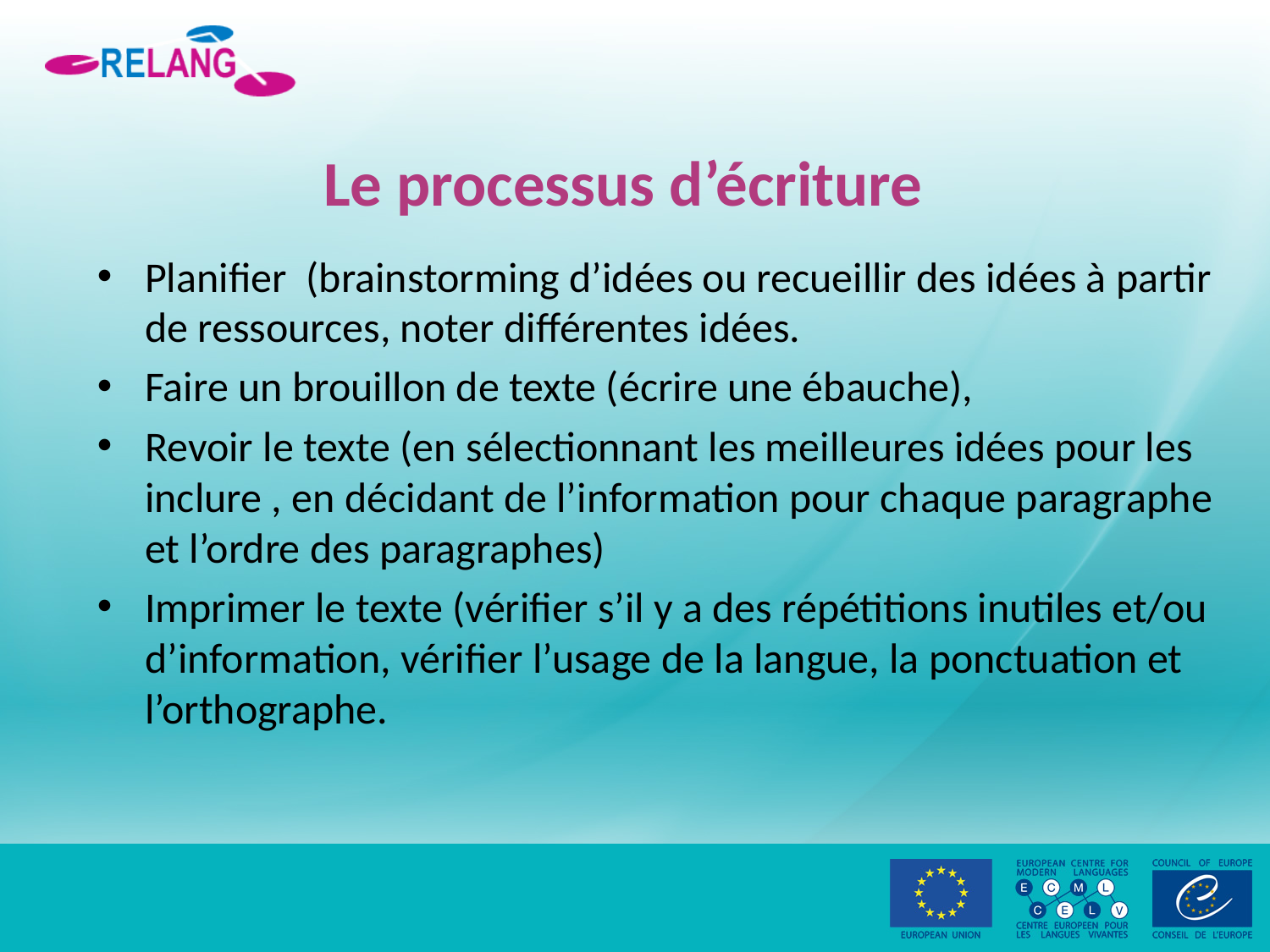

# Le processus d’écriture
Planifier  (brainstorming d’idées ou recueillir des idées à partir de ressources, noter différentes idées.
Faire un brouillon de texte (écrire une ébauche),
Revoir le texte (en sélectionnant les meilleures idées pour les inclure , en décidant de l’information pour chaque paragraphe et l’ordre des paragraphes)
Imprimer le texte (vérifier s’il y a des répétitions inutiles et/ou d’information, vérifier l’usage de la langue, la ponctuation et l’orthographe.